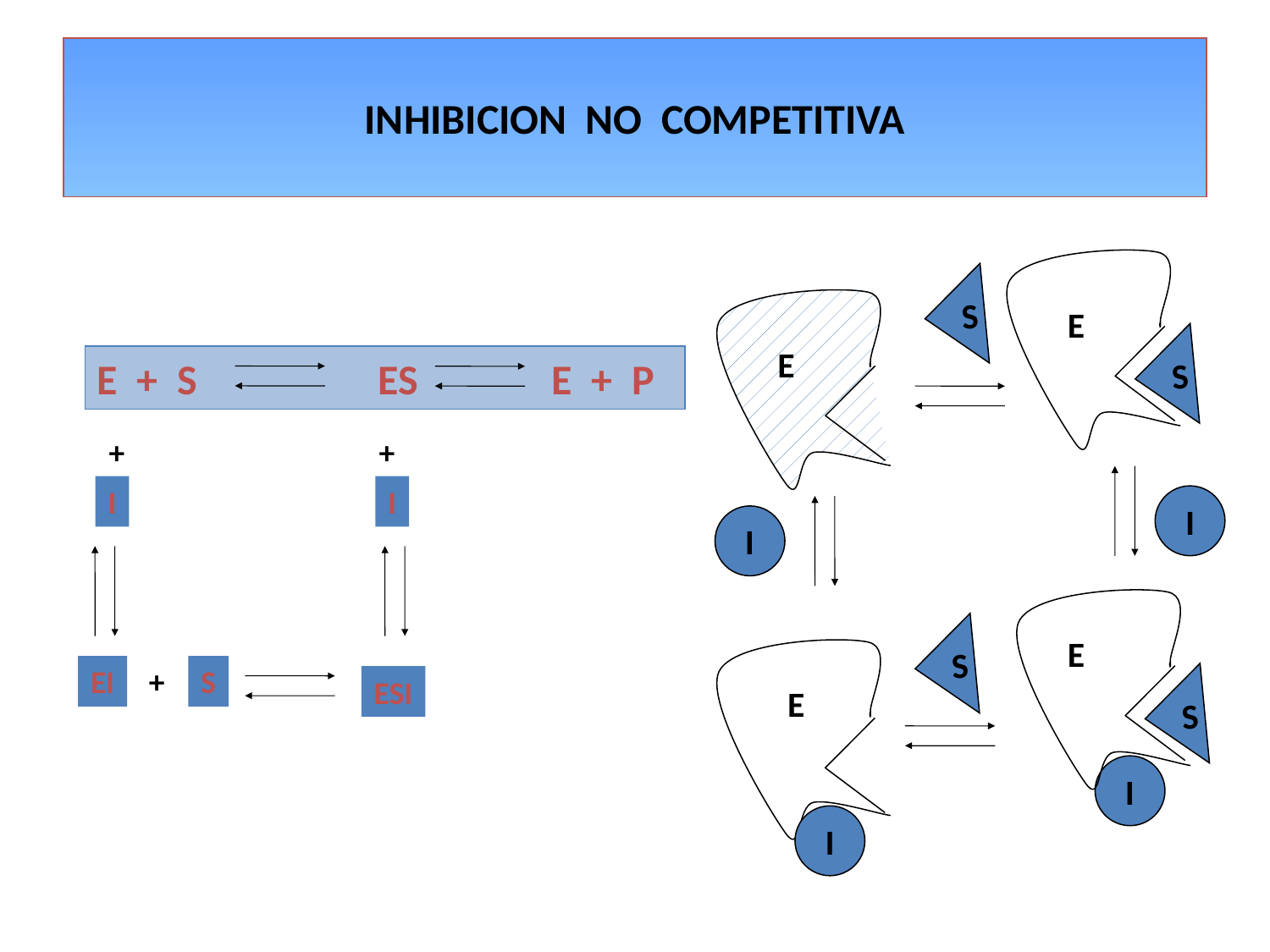

# INHIBICION  NO  COMPETITIVA

E
S

S
E
E  +  S                   ES              E  +  P

+
I

EI
+
I

ESI
I

I

E

S
S

I
I
E
+
S